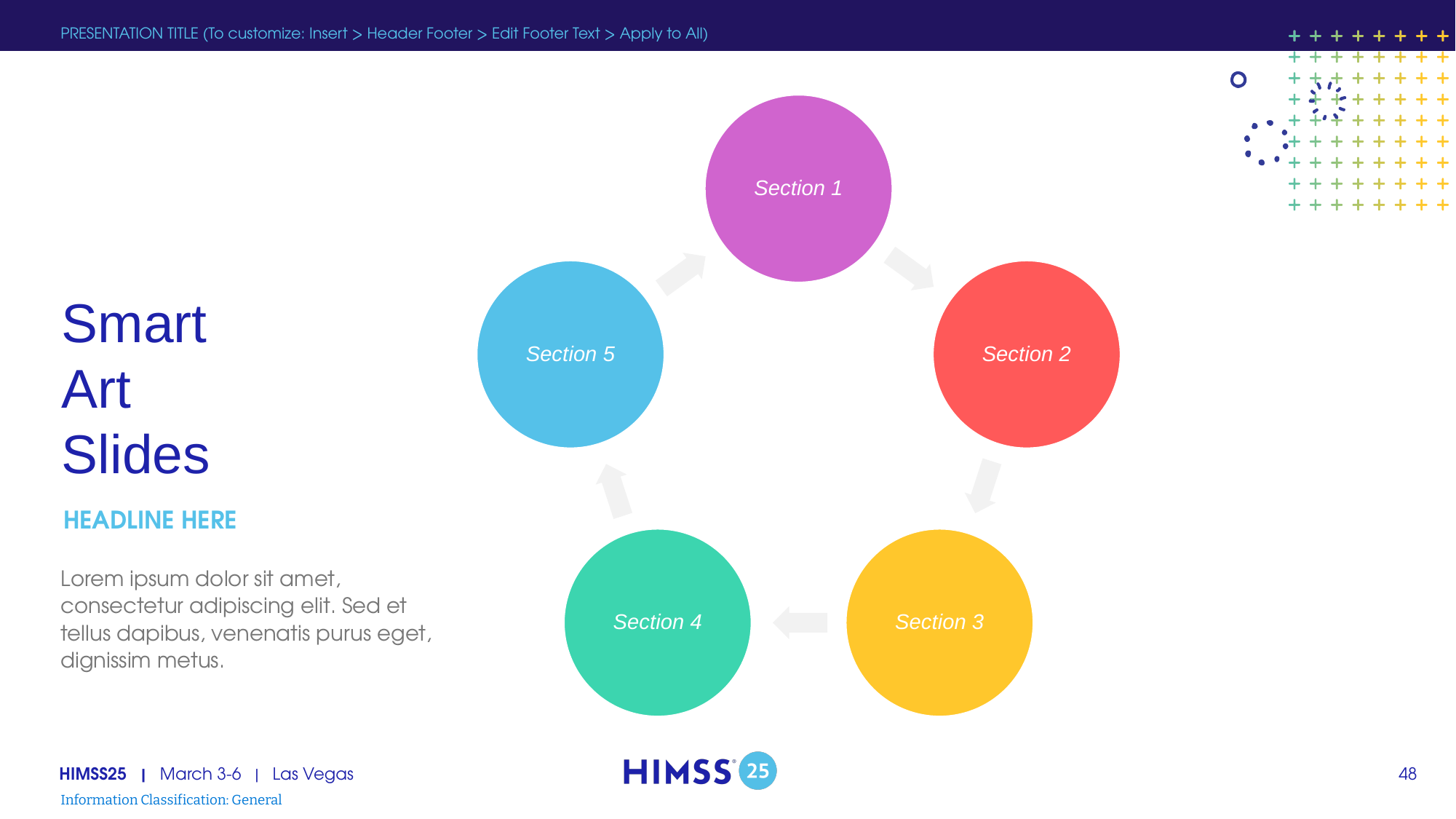

PRESENTATION TITLE (To customize: Insert > Header Footer > Edit Footer Text > Apply to All)
Section 1

Section 2

Section 3

Section 4

Section 5

# Smart Art Slides
HEADLINE HERE
Lorem ipsum dolor sit amet, consectetur adipiscing elit. Sed et tellus dapibus, venenatis purus eget, dignissim metus.
48